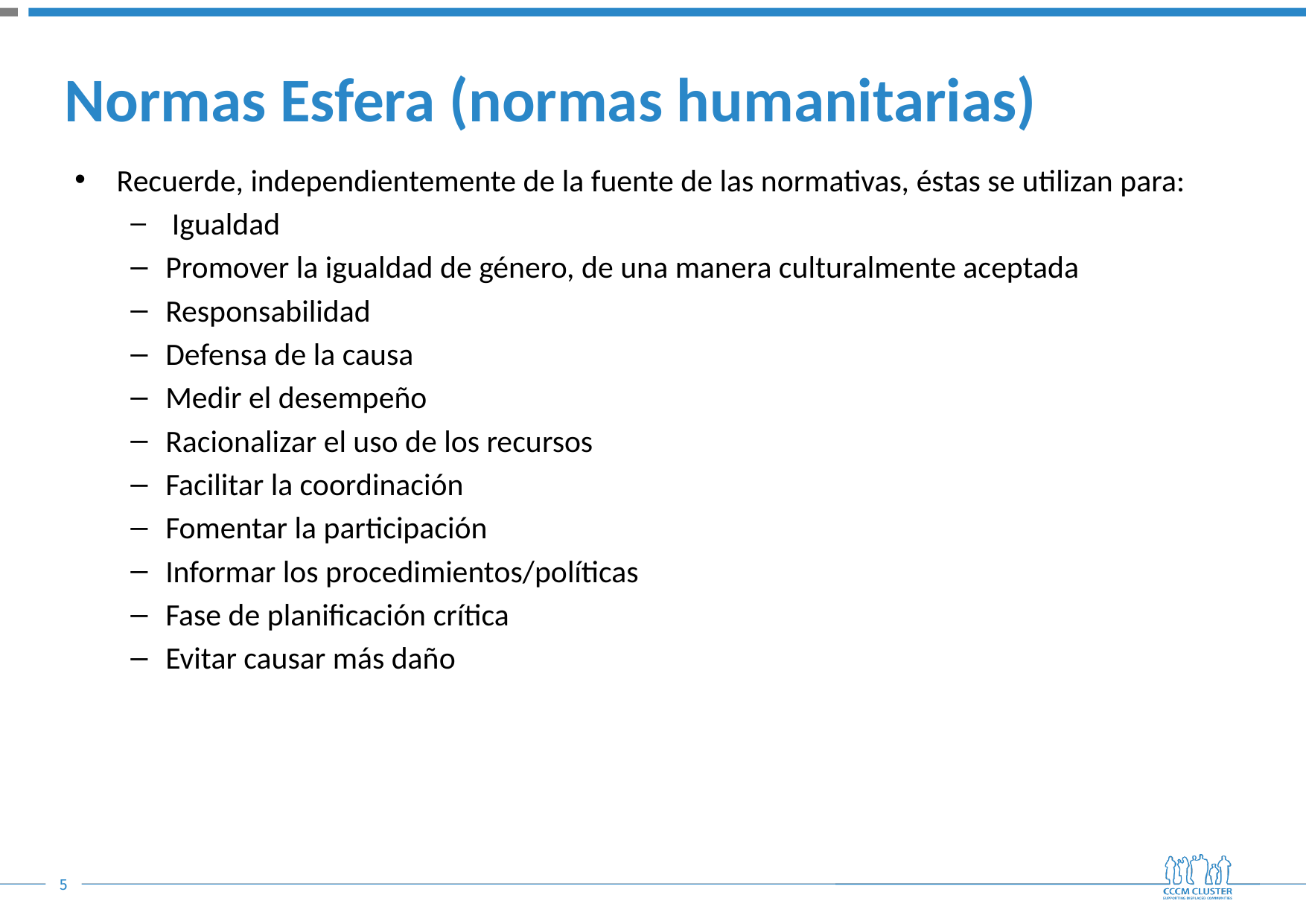

# Normas Esfera (normas humanitarias)
Recuerde, independientemente de la fuente de las normativas, éstas se utilizan para:
 Igualdad
Promover la igualdad de género, de una manera culturalmente aceptada
Responsabilidad
Defensa de la causa
Medir el desempeño
Racionalizar el uso de los recursos
Facilitar la coordinación
Fomentar la participación
Informar los procedimientos/políticas
Fase de planificación crítica
Evitar causar más daño